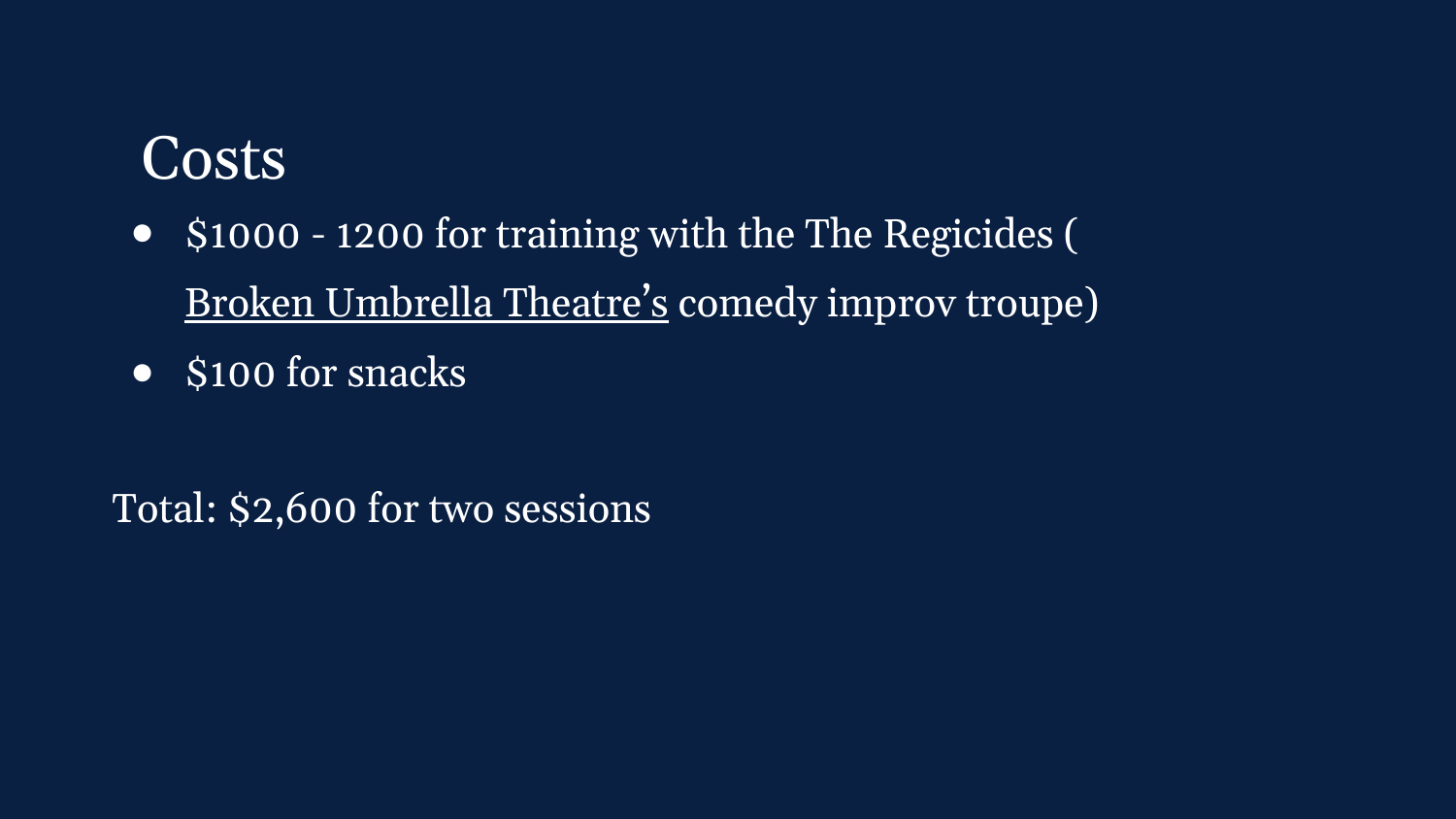

Costs
$1000 - 1200 for training with the The Regicides (Broken Umbrella Theatre’s comedy improv troupe)
$100 for snacks

Total: $2,600 for two sessions